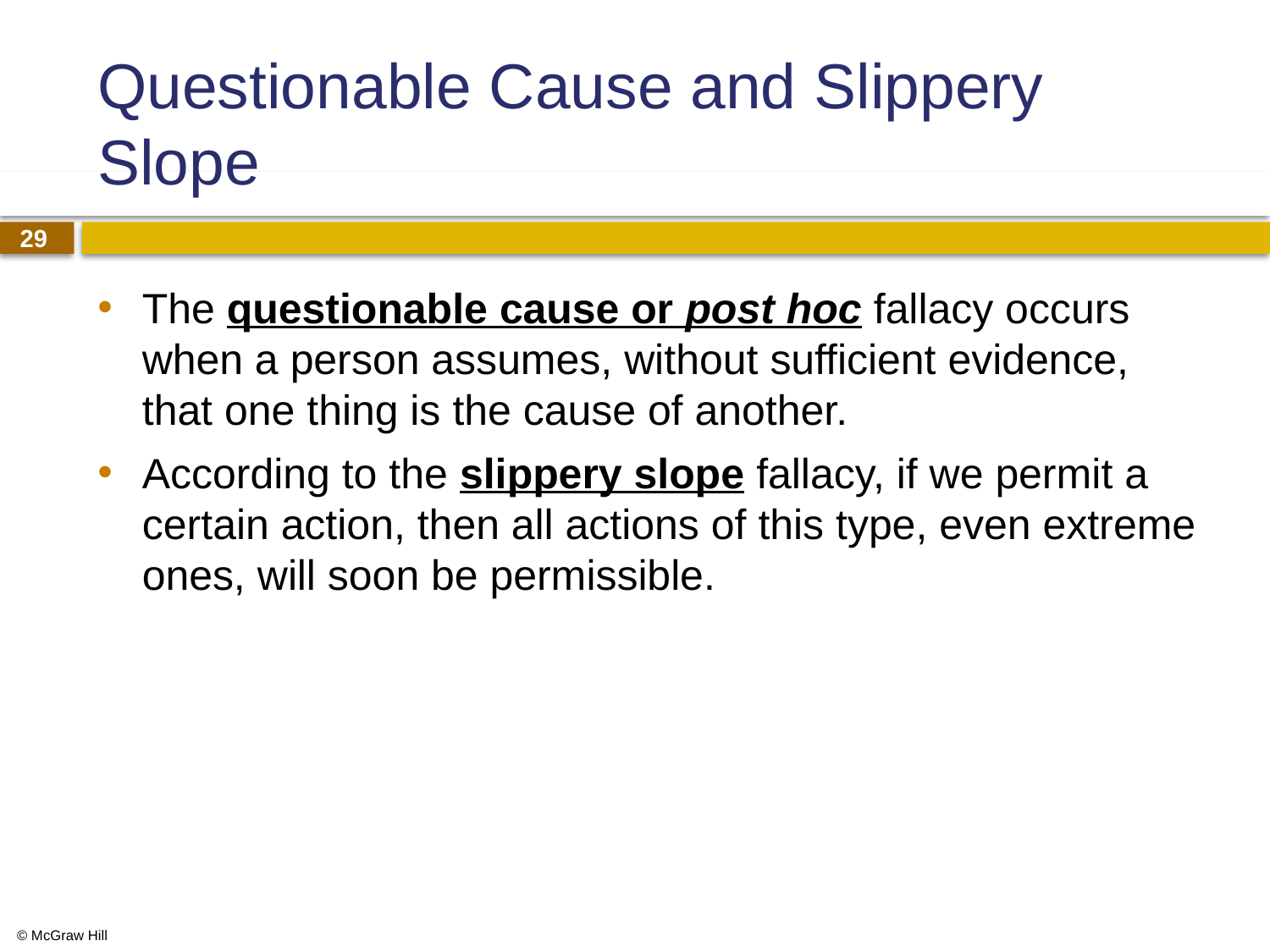

# Questionable Cause and Slippery Slope
The questionable cause or post hoc fallacy occurs when a person assumes, without sufficient evidence, that one thing is the cause of another.
According to the slippery slope fallacy, if we permit a certain action, then all actions of this type, even extreme ones, will soon be permissible.